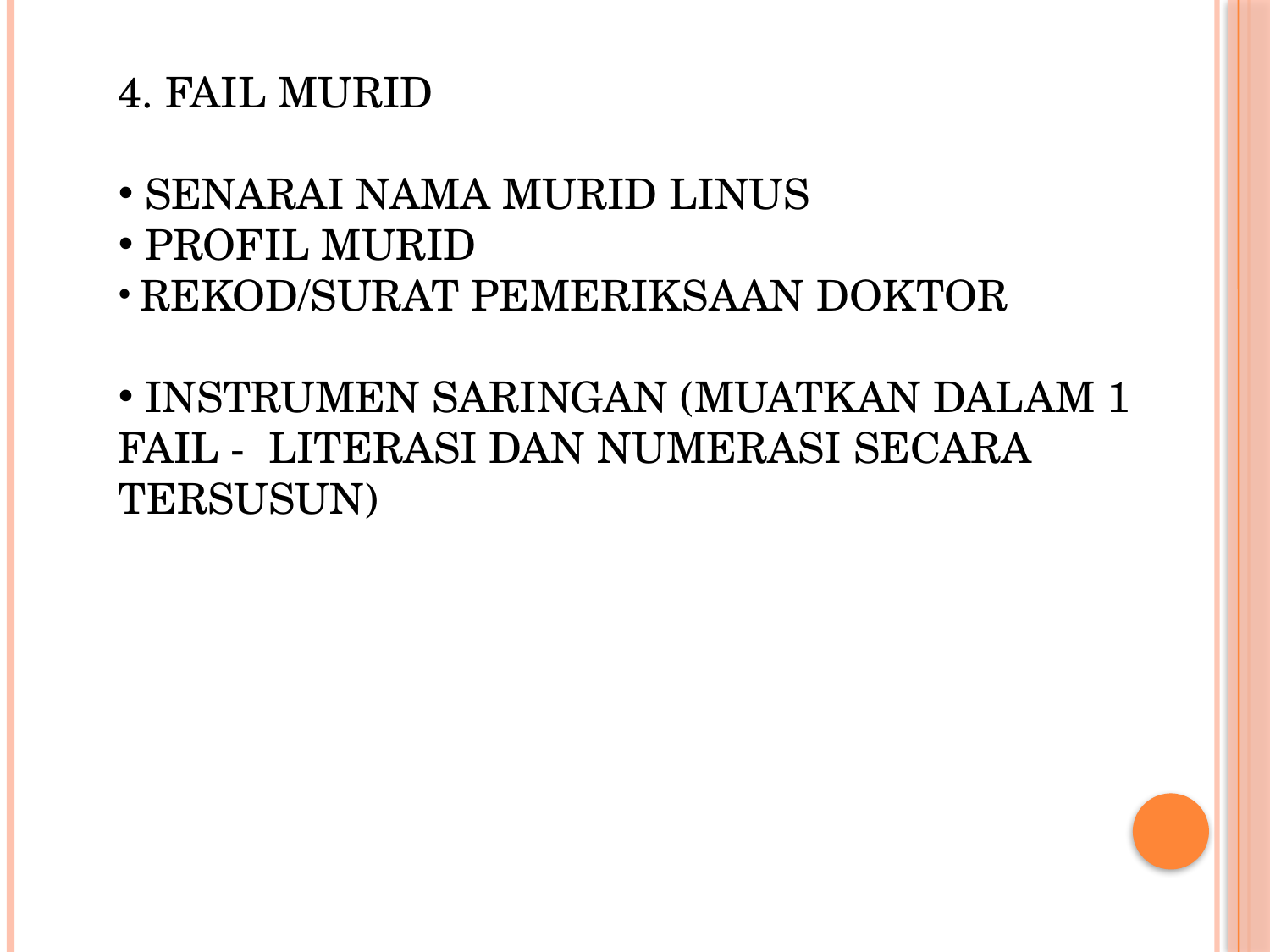

4. Fail Murid

 senarai nama murid linus
 Profil murid
 rekod/surat pemeriksaan doktor

 Instrumen Saringan (muatkan dalam 1 fail -  literasi dan numerasi secara tersusun)